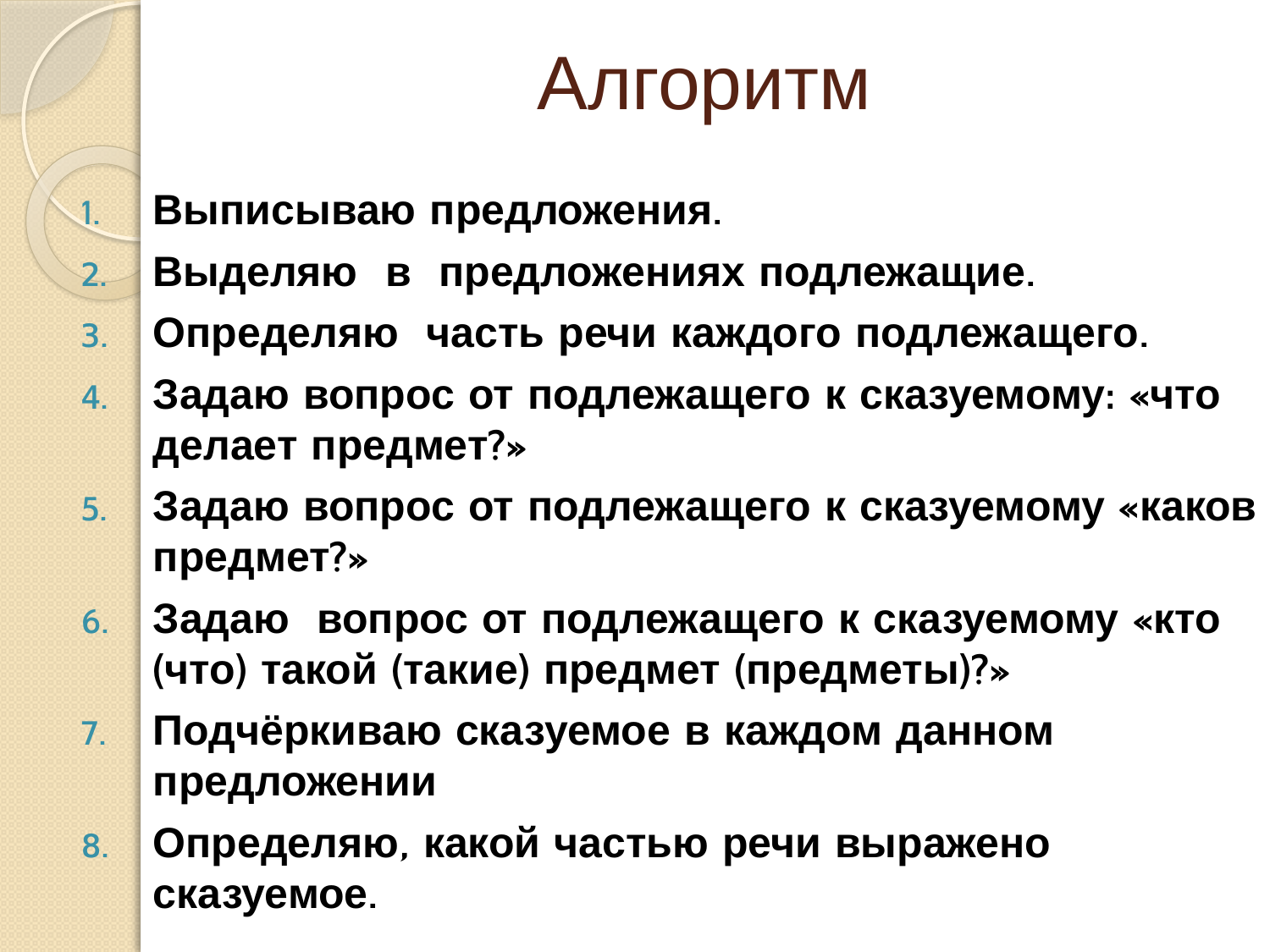

# Алгоритм
Выписываю предложения.
Выделяю  в  предложениях подлежащие.
Определяю  часть речи каждого подлежащего.
Задаю вопрос от подлежащего к сказуемому: «что делает предмет?»
Задаю вопрос от подлежащего к сказуемому «каков предмет?»
Задаю  вопрос от подлежащего к сказуемому «кто (что) такой (такие) предмет (пред­меты)?»
Подчёркиваю сказуемое в каждом данном предложении
Определяю, какой частью речи выражено сказуемое.